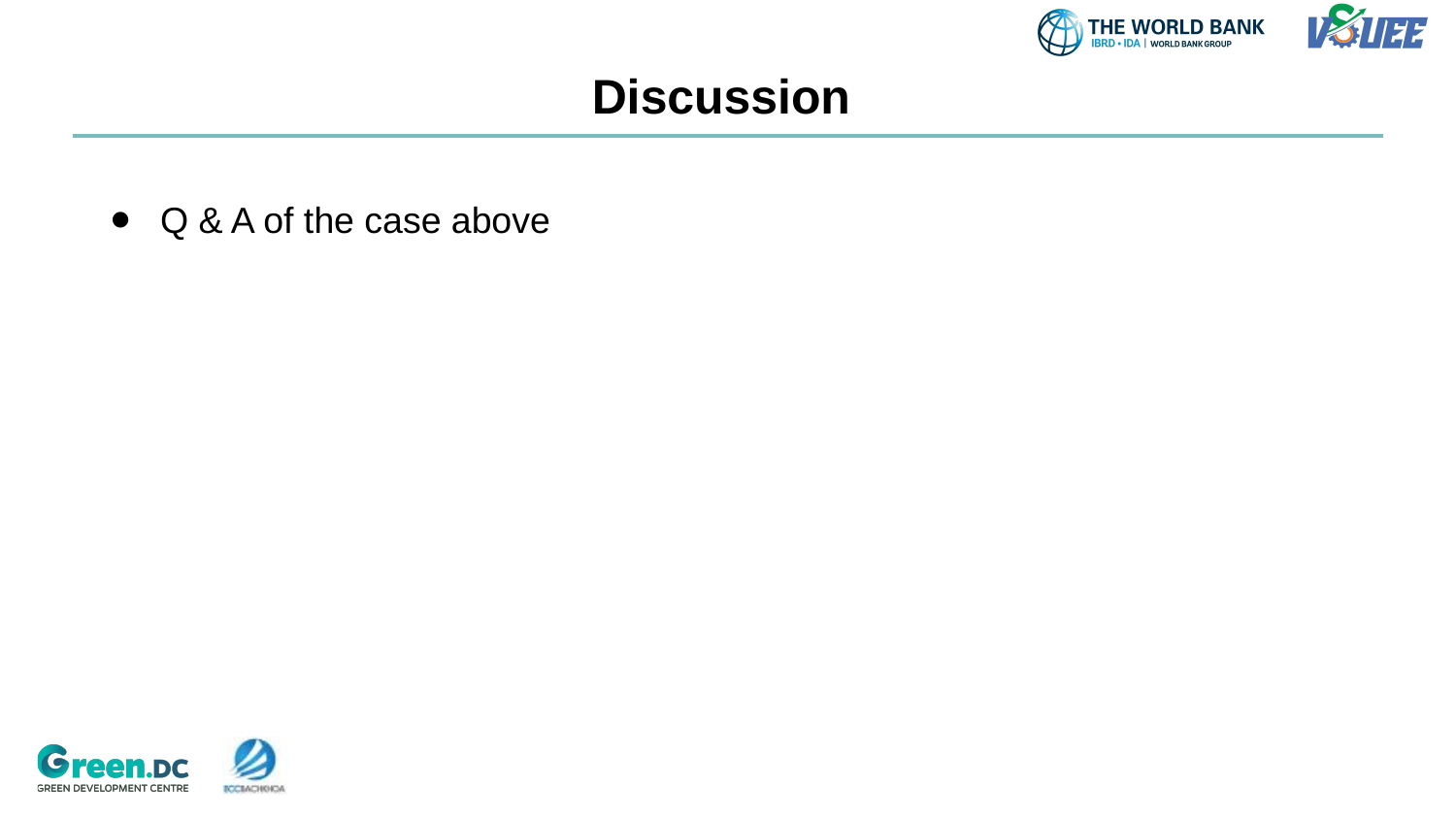

# Discussion
Q & A of the case above